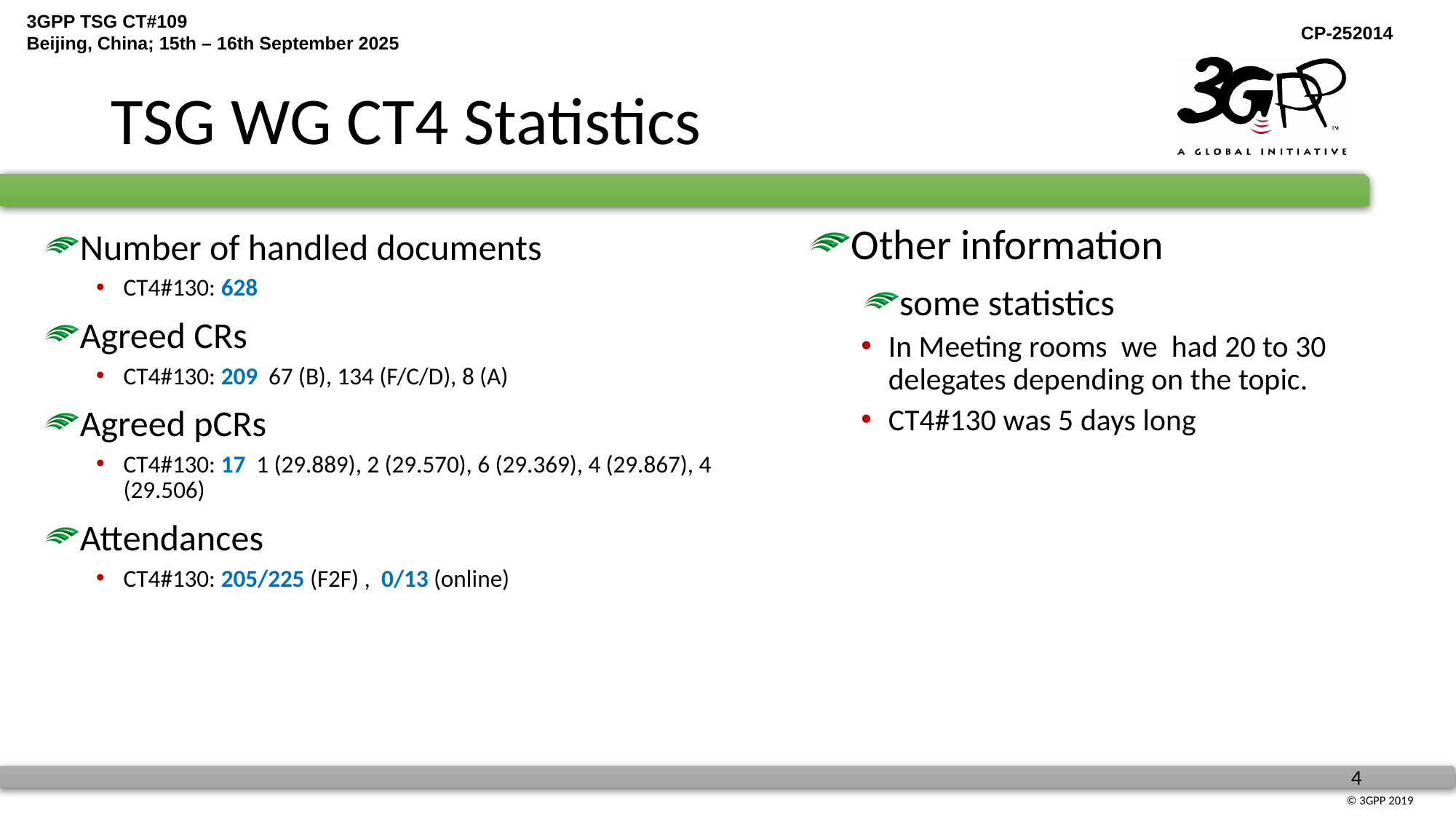

# TSG WG CT4 Statistics
Other information
some statistics
In Meeting rooms  we  had 20 to 30 delegates depending on the topic.
CT4#130 was 5 days long

Number of handled documents
CT4#130: 628
Agreed CRs
CT4#130: 209  67 (B), 134 (F/C/D), 8 (A)
Agreed pCRs
CT4#130: 17  1 (29.889), 2 (29.570), 6 (29.369), 4 (29.867), 4 (29.506)
Attendances
CT4#130: 205/225 (F2F) ,  0/13 (online)